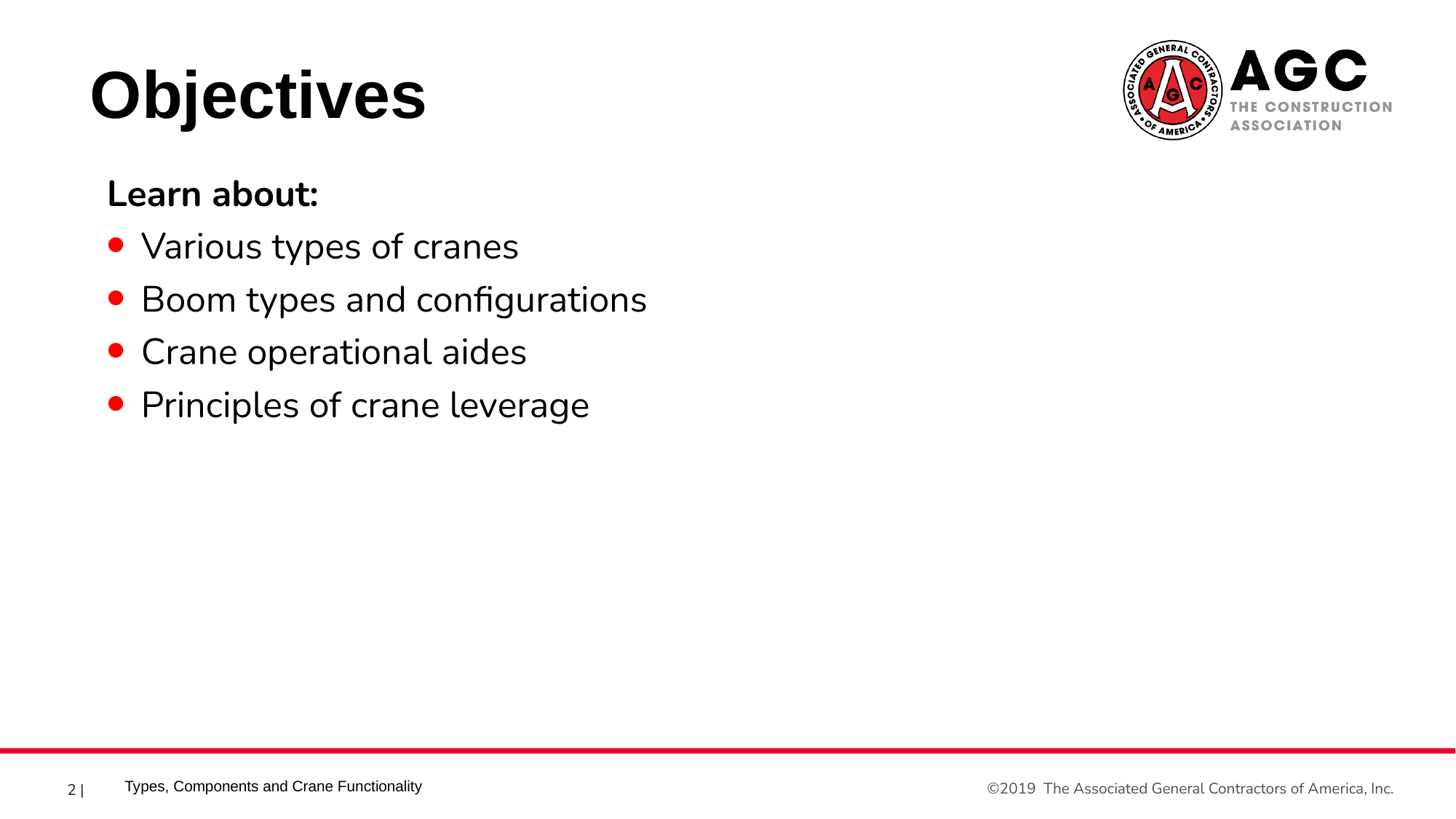

Objectives
Learn about:
Various types of cranes
Boom types and configurations
Crane operational aides
Principles of crane leverage
Types, Components and Crane Functionality